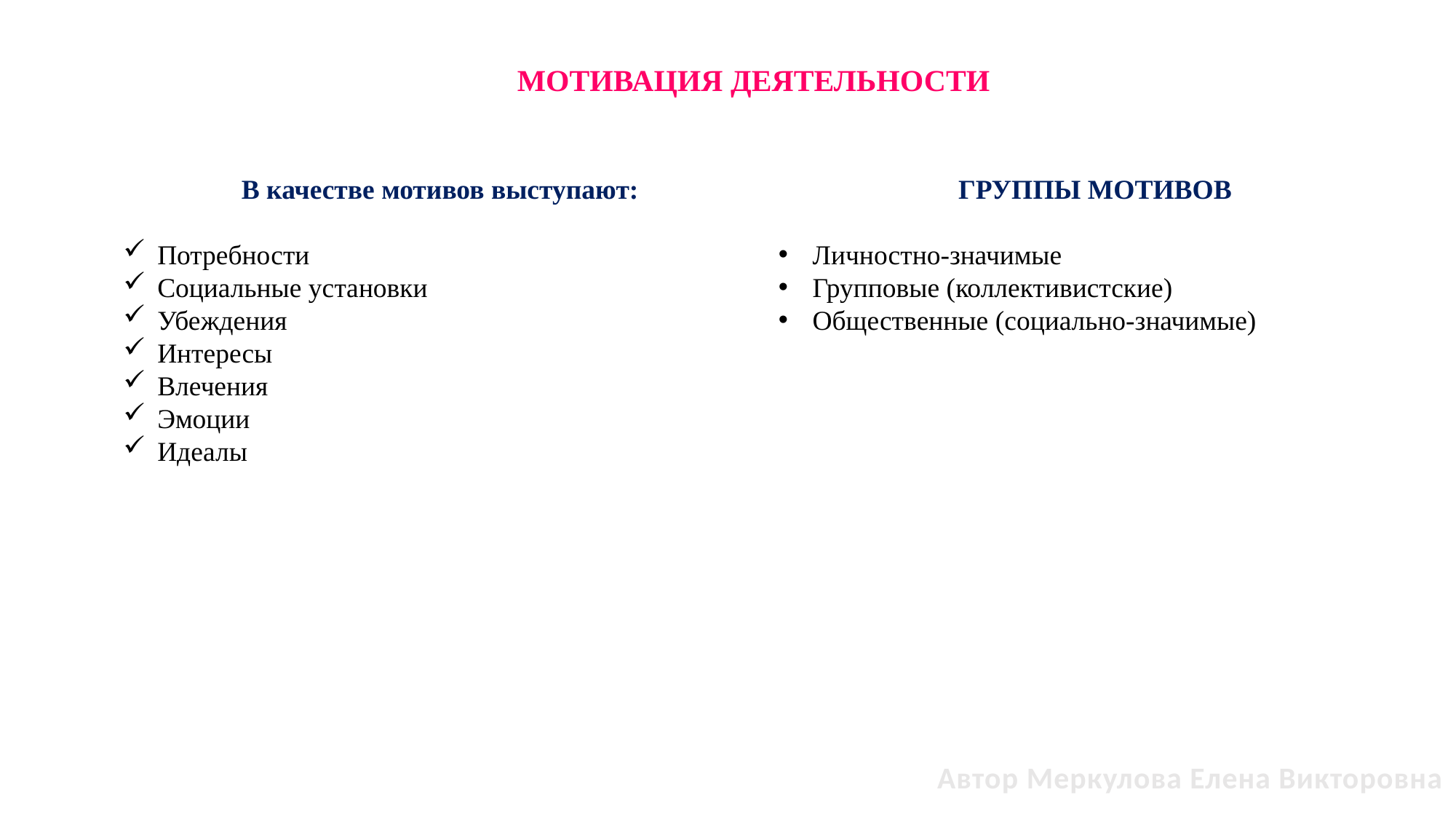

МОТИВАЦИЯ ДЕЯТЕЛЬНОСТИ
В качестве мотивов выступают:

Потребности
Социальные установки
Убеждения
Интересы
Влечения
Эмоции
Идеалы

ГРУППЫ МОТИВОВ

Личностно-значимые
Групповые (коллективистские)
Общественные (социально-значимые)

Автор Меркулова Елена Викторовна